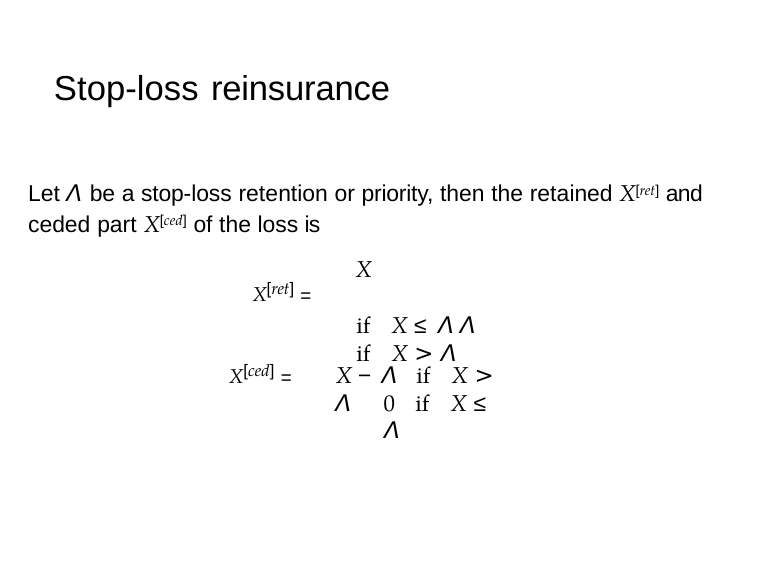

# Stop-loss reinsurance
Let Λ be a stop-loss retention or priority, then the retained X[ret] and ceded part X[ced] of the loss is

X	if  X ≤ Λ Λ  if  X > Λ
0  if  X ≤ Λ
X[ret] =
X[ced] =
X − Λ  if  X > Λ